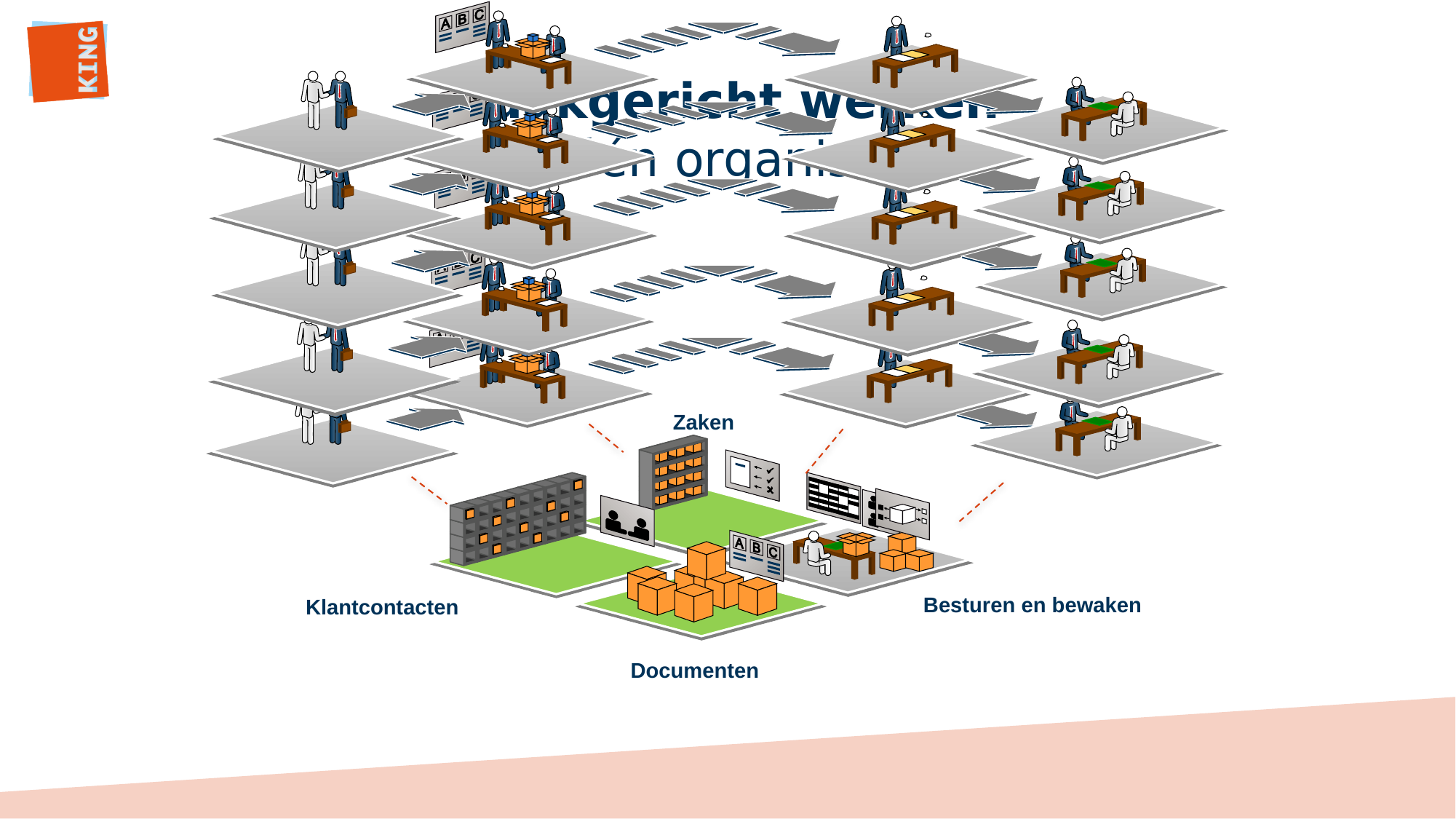

# Zaakgericht werken in één organisatie

Zaken

Besturen en bewaken
Klantcontacten
Documenten